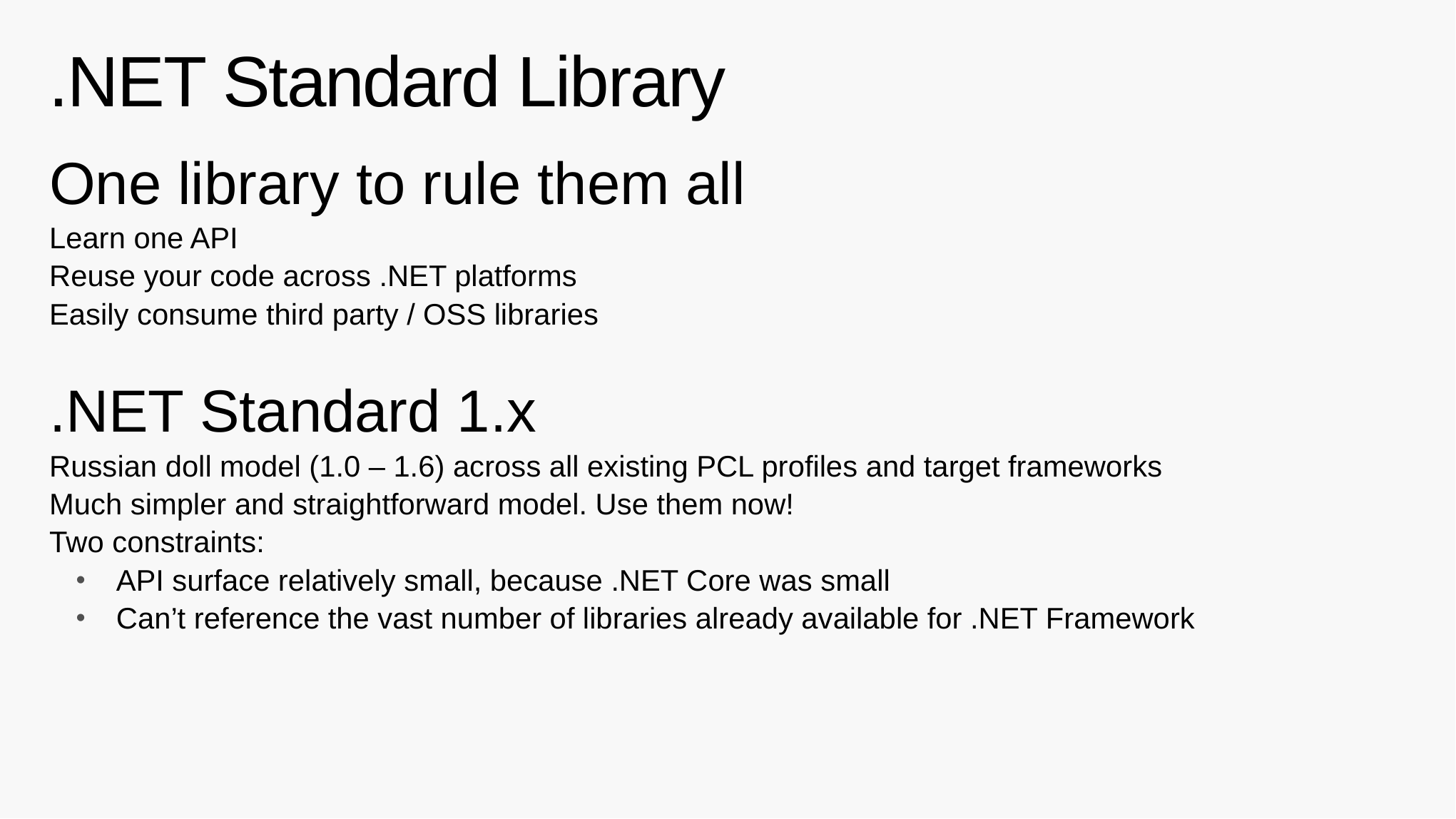

# .NET Standard Library
One library to rule them all
Learn one API
Reuse your code across .NET platforms
Easily consume third party / OSS libraries

.NET Standard 1.x
Russian doll model (1.0 – 1.6) across all existing PCL profiles and target frameworks
Much simpler and straightforward model. Use them now!
Two constraints:
API surface relatively small, because .NET Core was small
Can’t reference the vast number of libraries already available for .NET Framework